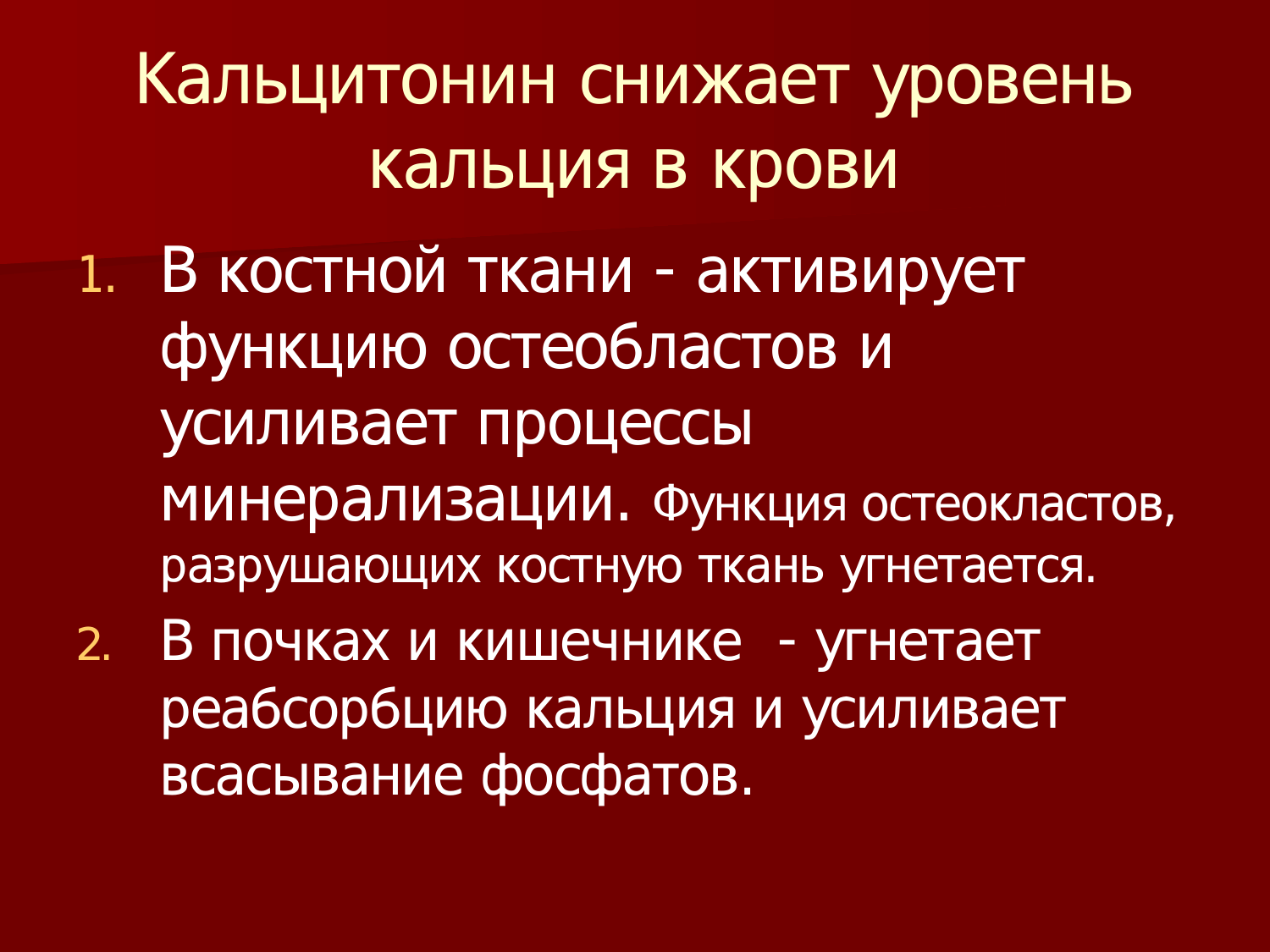

# Кальцитонин снижает уровень кальция в крови
В костной ткани - активирует функцию остеобластов и усиливает процессы минерализации. Функция остеокластов, разрушающих костную ткань угнетается.
В почках и кишечнике  - угнетает реабсорбцию кальция и усиливает всасывание фосфатов.